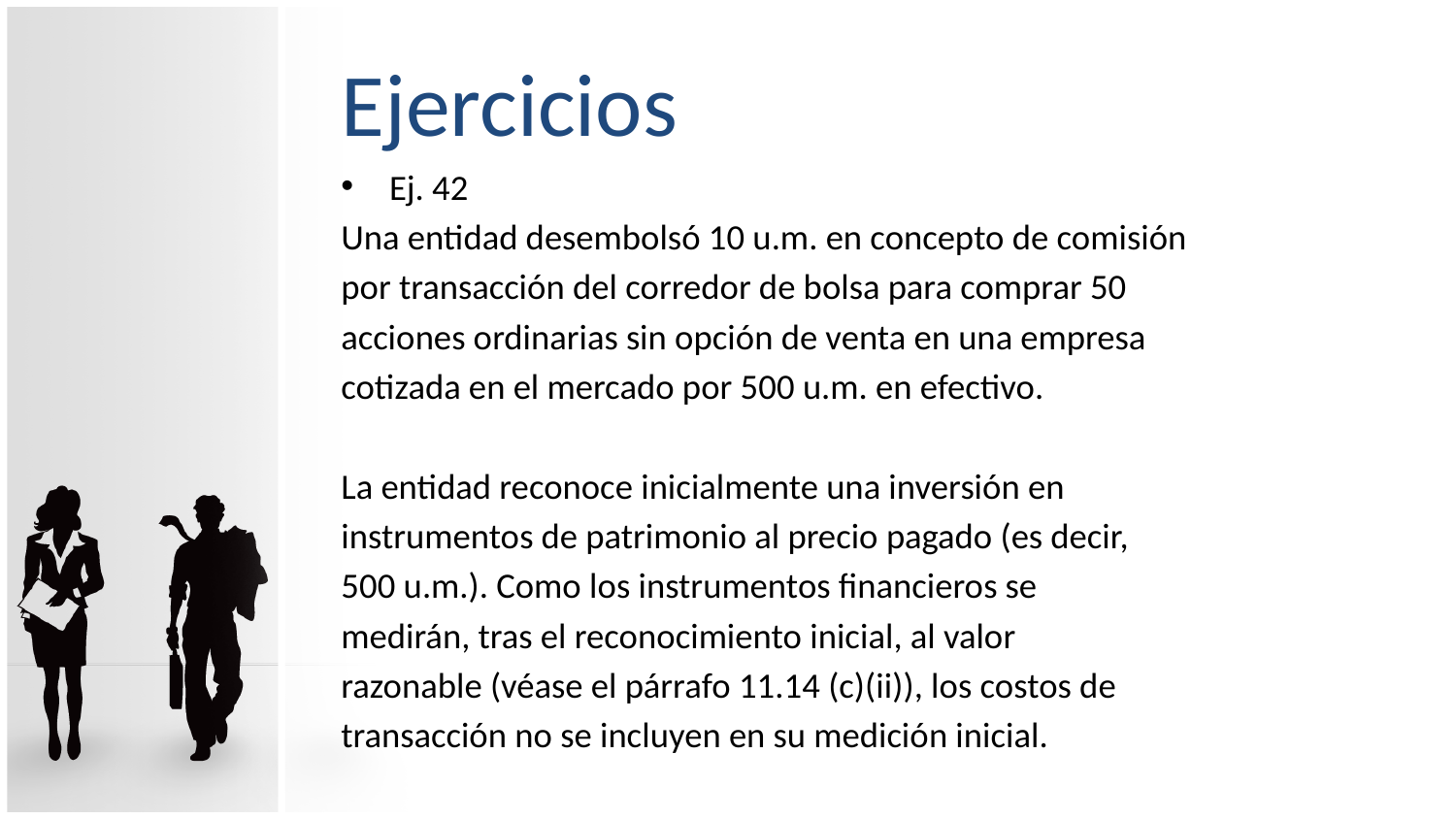

# Ejercicios
Ej. 42
Una entidad desembolsó 10 u.m. en concepto de comisión
por transacción del corredor de bolsa para comprar 50
acciones ordinarias sin opción de venta en una empresa
cotizada en el mercado por 500 u.m. en efectivo.

La entidad reconoce inicialmente una inversión en
instrumentos de patrimonio al precio pagado (es decir,
500 u.m.). Como los instrumentos financieros se
medirán, tras el reconocimiento inicial, al valor
razonable (véase el párrafo 11.14 (c)(ii)), los costos de
transacción no se incluyen en su medición inicial.